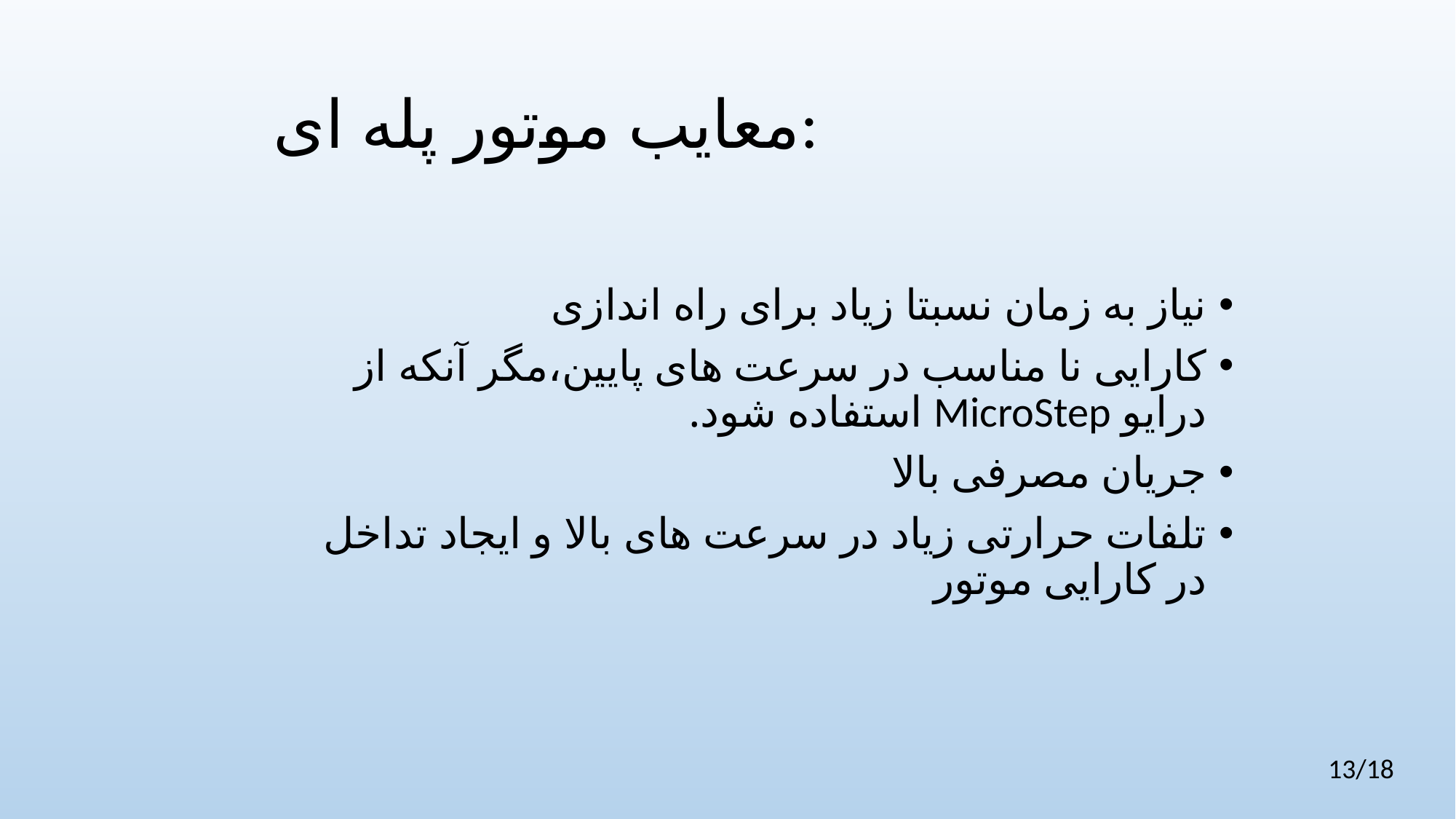

معایب موتور پله ای:
نیاز به زمان نسبتا زیاد برای راه اندازی
کارایی نا مناسب در سرعت های پایین،مگر آنکه از درایو MicroStep استفاده شود.
جریان مصرفی بالا
تلفات حرارتی زیاد در سرعت های بالا و ایجاد تداخل در کارایی موتور
13/18